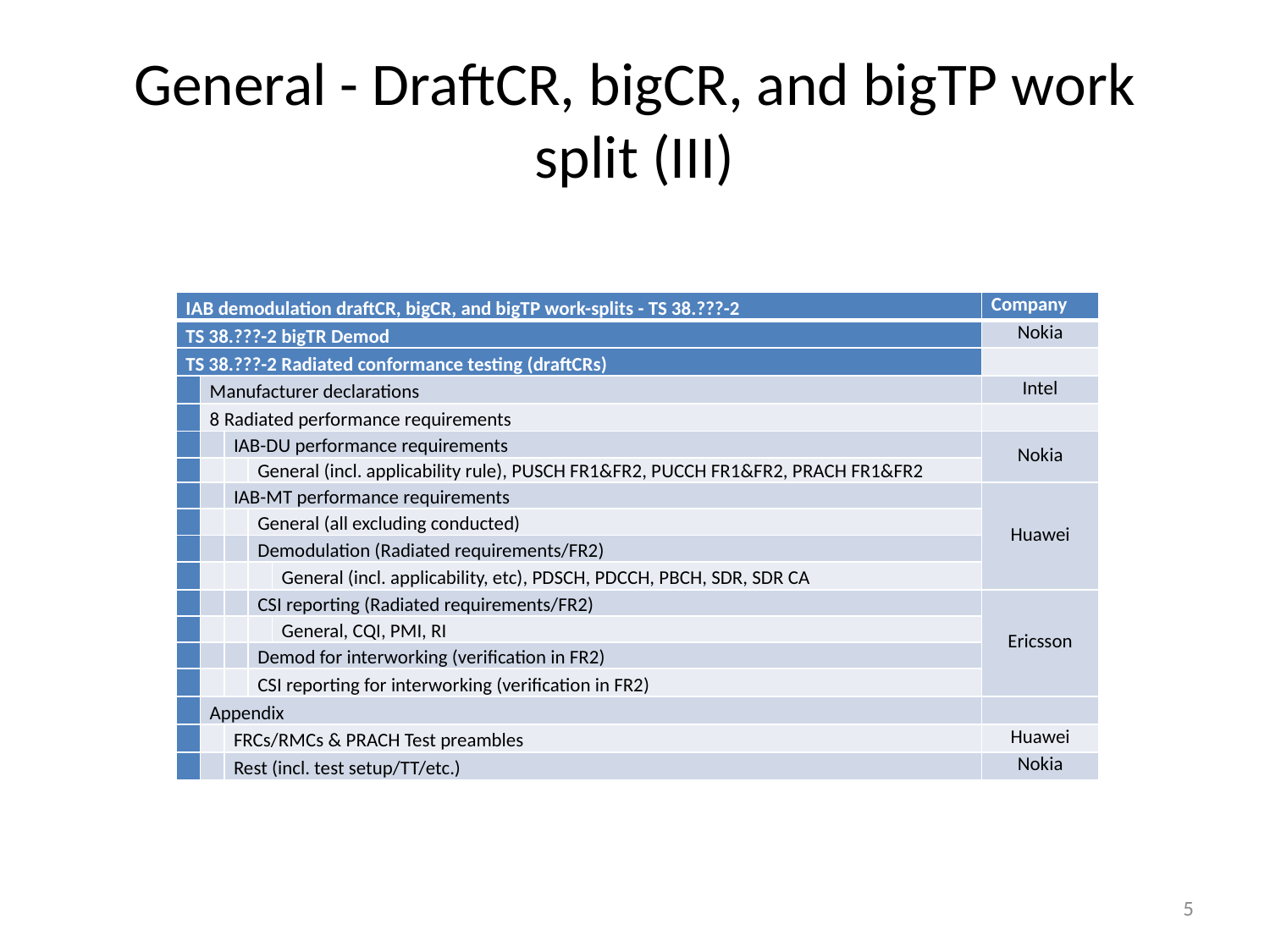

# General - DraftCR, bigCR, and bigTP work split (III)
| IAB demodulation draftCR, bigCR, and bigTP work-splits - TS 38.???-2 |  |  |  |  | Company |
| --- | --- | --- | --- | --- | --- |
| TS 38.???-2 bigTR Demod |  |  |  |  | Nokia |
| TS 38.???-2 Radiated conformance testing (draftCRs) |  |  |  |  |  |
|  | Manufacturer declarations |  |  |  | Intel |
|  | 8 Radiated performance requirements |  |  |  |  |
|  |  | IAB-DU performance requirements |  |  | Nokia |
|  |  |  | General (incl. applicability rule), PUSCH FR1&FR2, PUCCH FR1&FR2, PRACH FR1&FR2 |  |  |
|  |  | IAB-MT performance requirements |  |  | Huawei |
|  |  |  | General (all excluding conducted) |  |  |
|  |  |  | Demodulation (Radiated requirements/FR2) |  |  |
|  |  |  |  | General (incl. applicability, etc), PDSCH, PDCCH, PBCH, SDR, SDR CA |  |
|  |  |  | CSI reporting (Radiated requirements/FR2) |  | Ericsson |
|  |  |  |  | General, CQI, PMI, RI |  |
|  |  |  | Demod for interworking (verification in FR2) |  |  |
|  |  |  | CSI reporting for interworking (verification in FR2) |  |  |
|  | Appendix |  |  |  |  |
|  |  | FRCs/RMCs & PRACH Test preambles |  |  | Huawei |
|  |  | Rest (incl. test setup/TT/etc.) |  |  | Nokia |
5